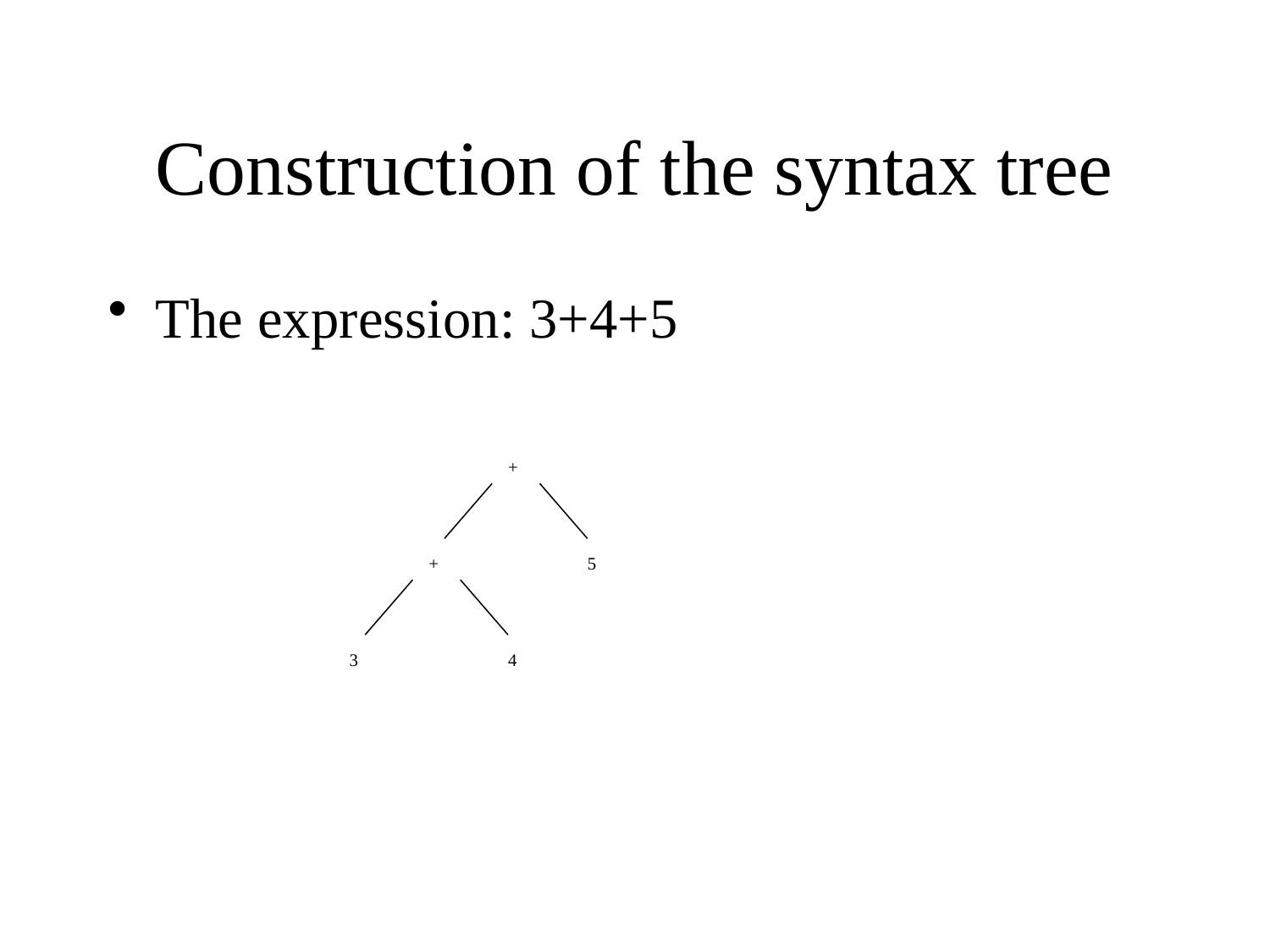

# Construction of the syntax tree
The expression: 3+4+5
+

+

5

3

4